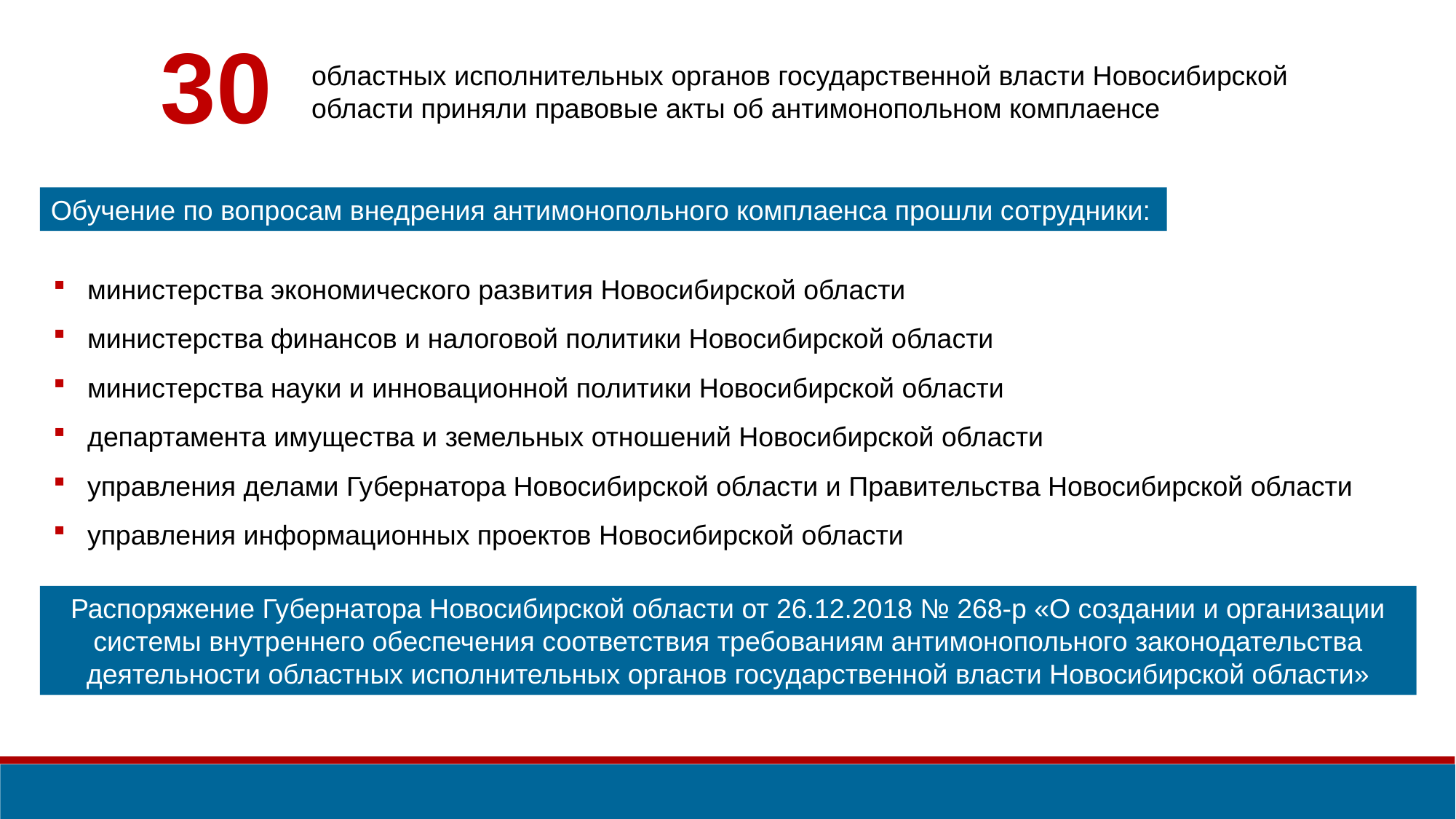

30
областных исполнительных органов государственной власти Новосибирской области приняли правовые акты об антимонопольном комплаенсе

Обучение по вопросам внедрения антимонопольного комплаенса прошли сотрудники:

министерства экономического развития Новосибирской области
министерства финансов и налоговой политики Новосибирской области
министерства науки и инновационной политики Новосибирской области
департамента имущества и земельных отношений Новосибирской области
управления делами Губернатора Новосибирской области и Правительства Новосибирской области
управления информационных проектов Новосибирской области
Распоряжение Губернатора Новосибирской области от 26.12.2018 № 268-р «О создании и организации системы внутреннего обеспечения соответствия требованиям антимонопольного законодательства деятельности областных исполнительных органов государственной власти Новосибирской области»